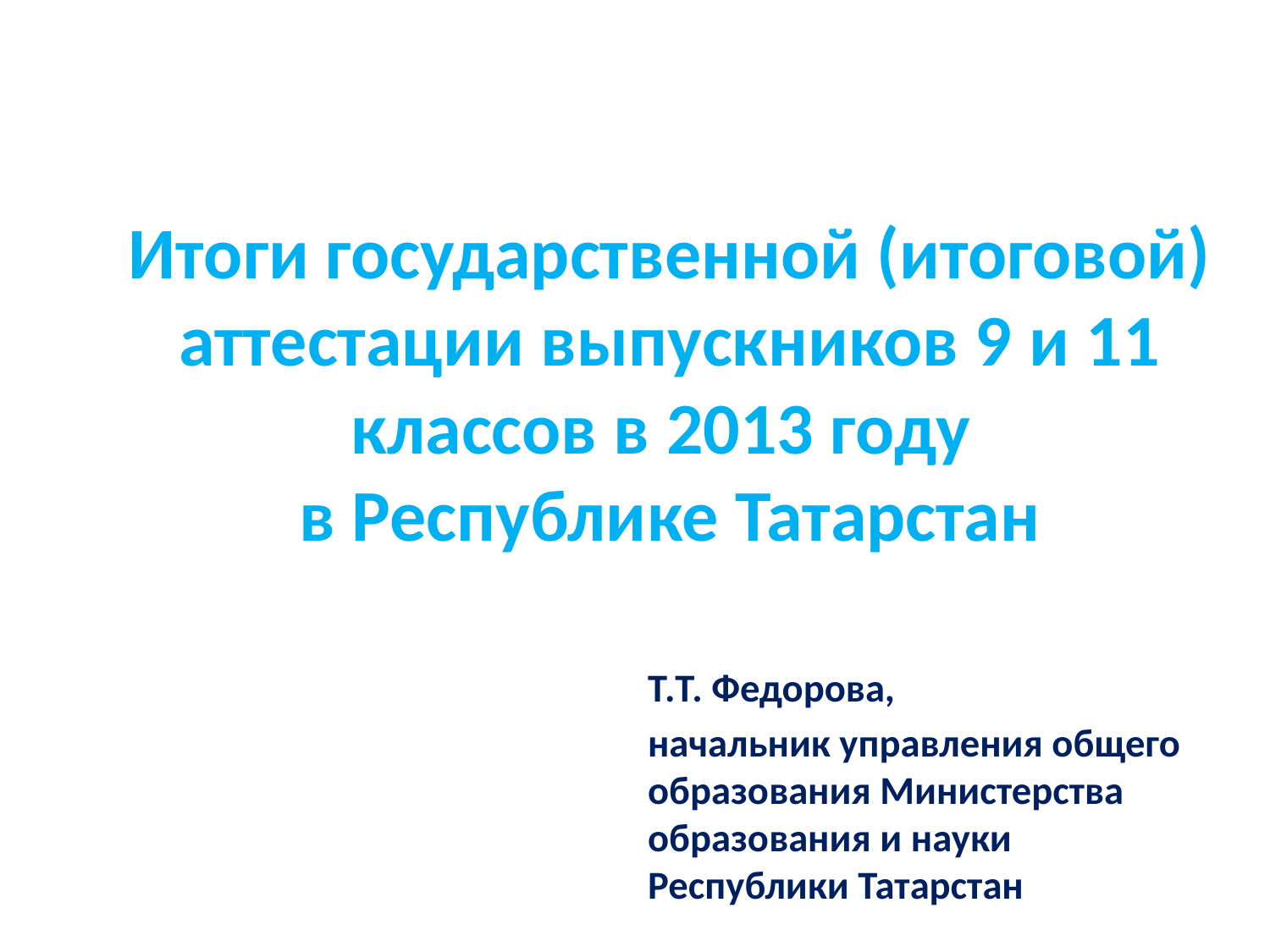

# Итоги государственной (итоговой) аттестации выпускников 9 и 11 классов в 2013 году в Республике Татарстан
Т.Т. Федорова,
начальник управления общего образования Министерства образования и науки Республики Татарстан